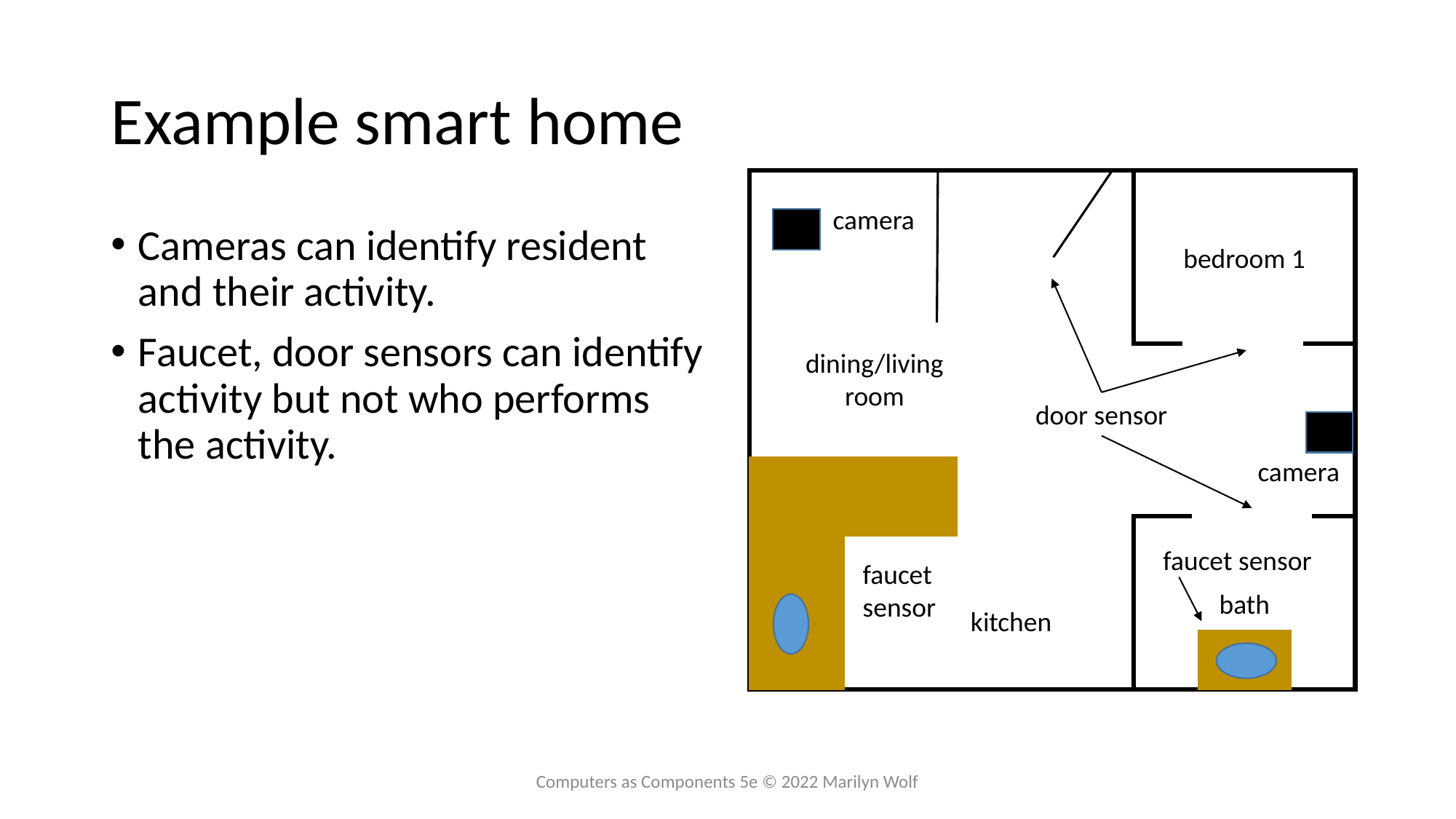

# Example smart home

bedroom 1
camera

Cameras can identify resident and their activity.
Faucet, door sensors can identify activity but not who performs the activity.

dining/living
room

door sensor

camera

bath
faucet sensor
faucet
sensor
kitchen

Computers as Components 5e © 2022 Marilyn Wolf